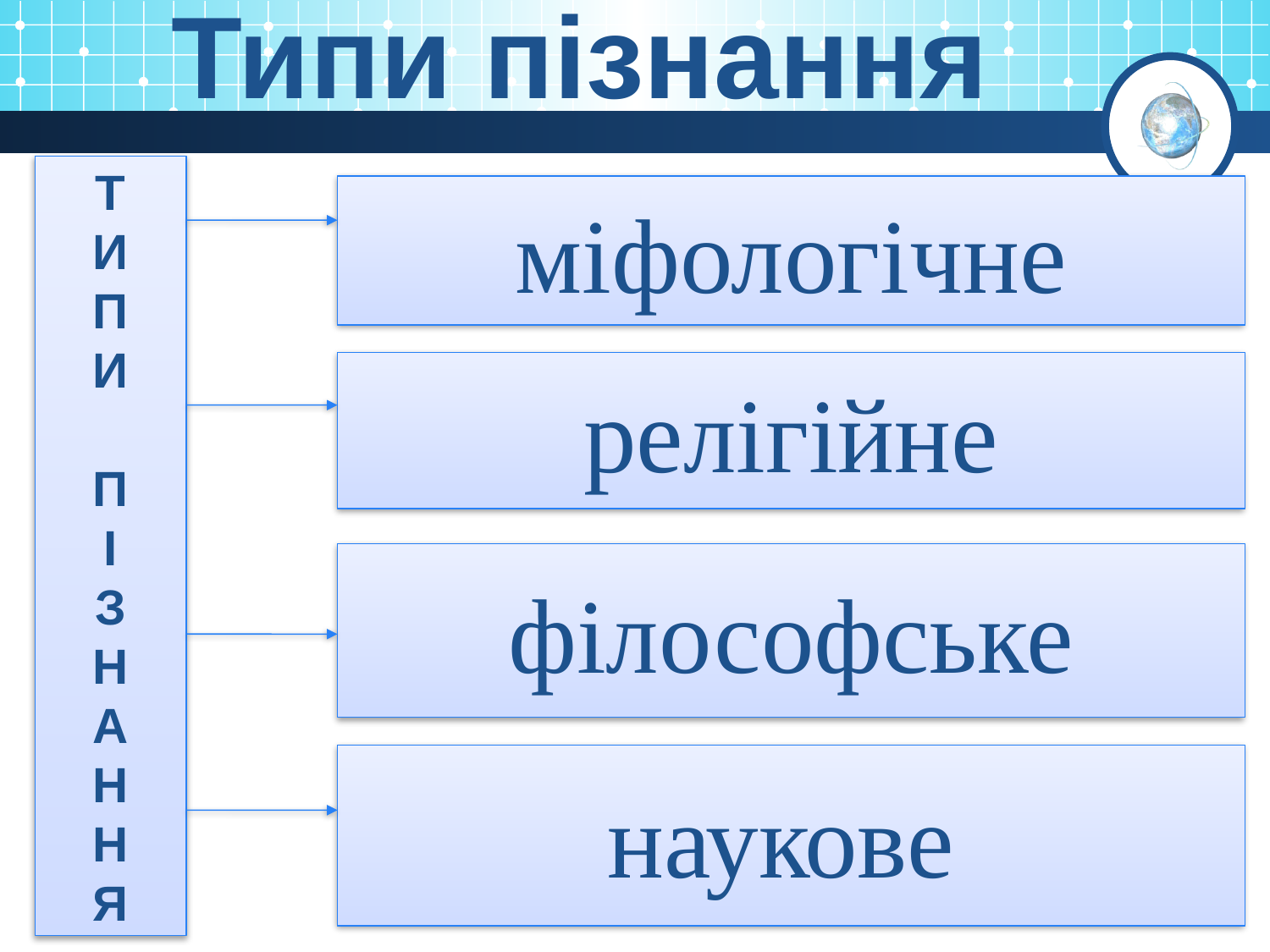

Типи пізнання

Т
И
П
И

П
І
З
Н
А
Н
Н
Я

міфологічне

релігійне

філософське

наукове